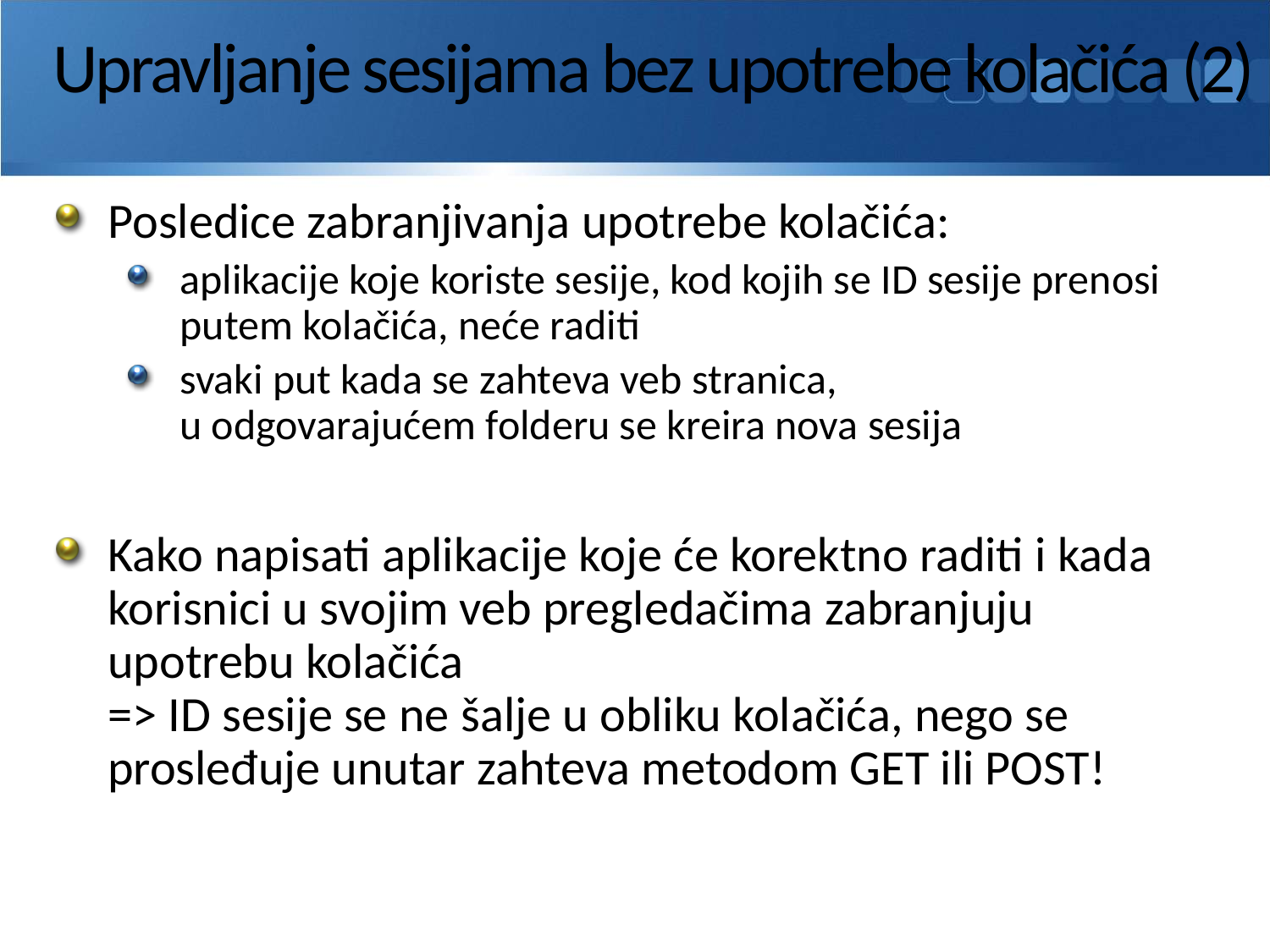

# Upravljanje sesijama bez upotrebe kolačića (2)
Posledice zabranjivanja upotrebe kolačića:
aplikacije koje koriste sesije, kod kojih se ID sesije prenosi putem kolačića, neće raditi
svaki put kada se zahteva veb stranica,
u odgovarajućem folderu se kreira nova sesija

Kako napisati aplikacije koje će korektno raditi i kada korisnici u svojim veb pregledačima zabranjuju upotrebu kolačića
=> ID sesije se ne šalje u obliku kolačića, nego se prosleđuje unutar zahteva metodom GET ili POST!